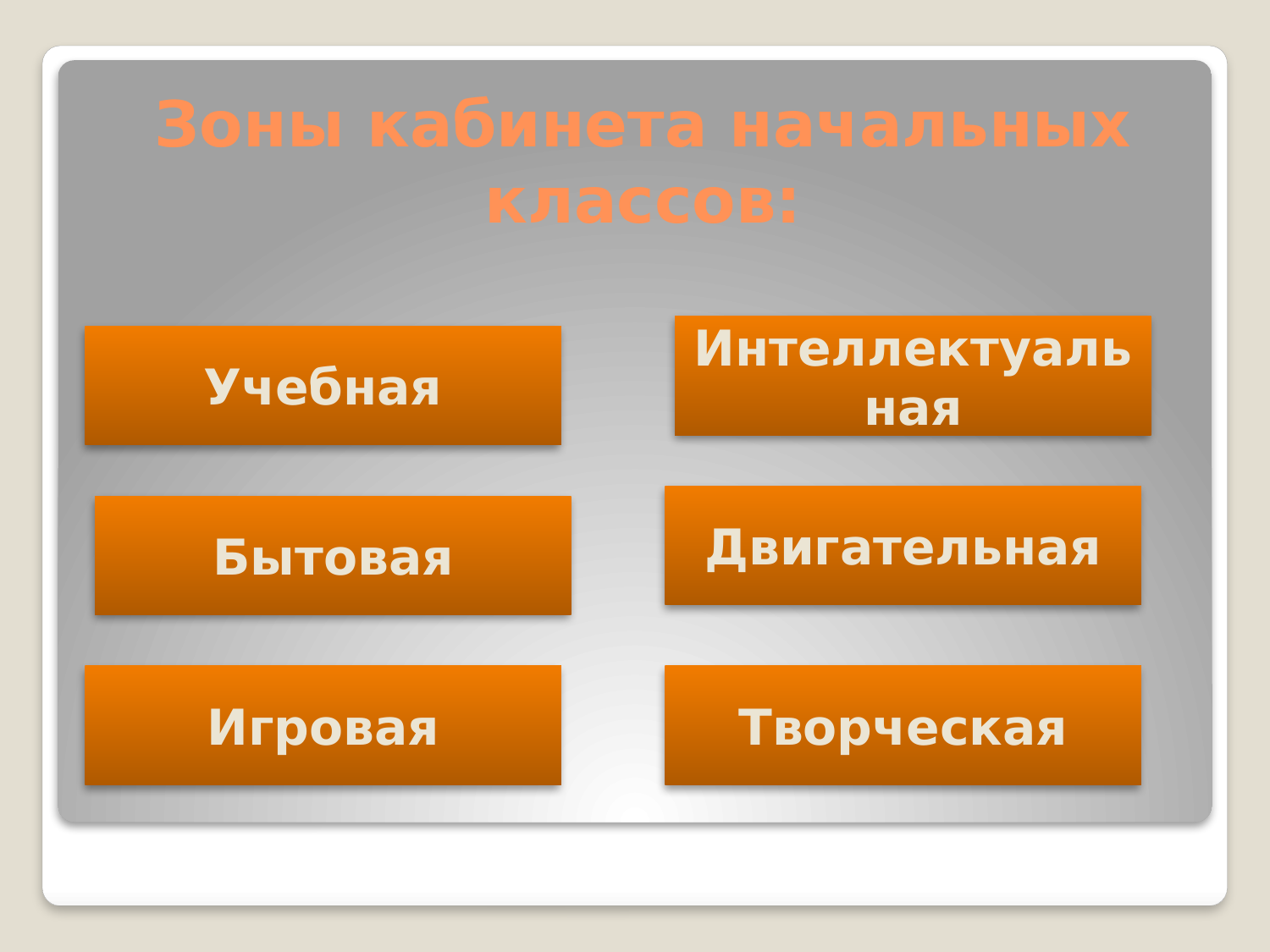

# Зоны кабинета начальных классов:
Интеллектуальная
Учебная
Двигательная
Бытовая
Игровая
Творческая